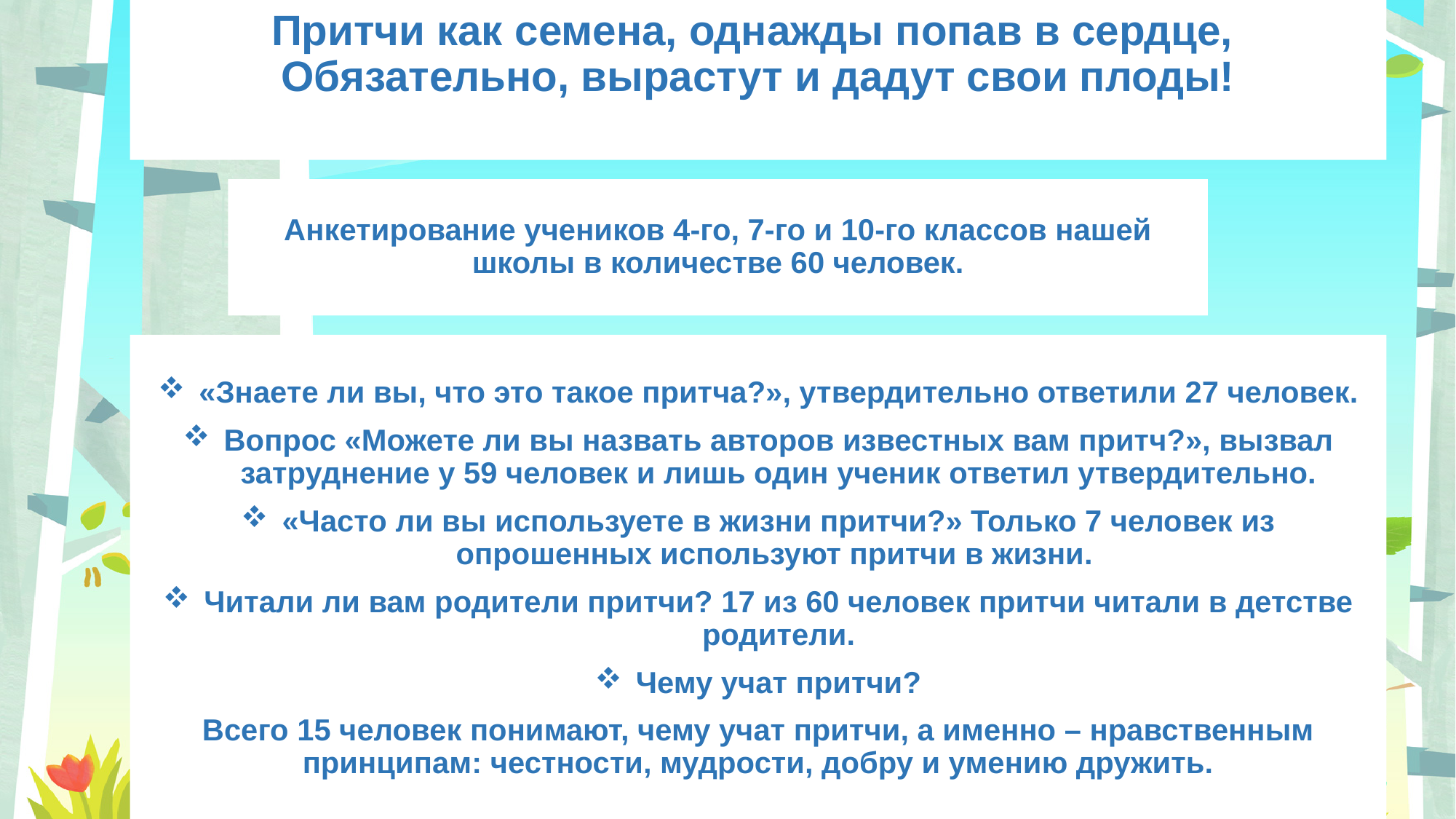

# Притчи как семена, однажды попав в сердце, Обязательно, вырастут и дадут свои плоды!
Анкетирование учеников 4-го, 7-го и 10-го классов нашей школы в количестве 60 человек.

«Знаете ли вы, что это такое притча?», утвердительно ответили 27 человек.
Вопрос «Можете ли вы назвать авторов известных вам притч?», вызвал затруднение у 59 человек и лишь один ученик ответил утвердительно.
«Часто ли вы используете в жизни притчи?» Только 7 человек из опрошенных используют притчи в жизни.
Читали ли вам родители притчи? 17 из 60 человек притчи читали в детстве родители.
Чему учат притчи?
Всего 15 человек понимают, чему учат притчи, а именно – нравственным принципам: честности, мудрости, добру и умению дружить.